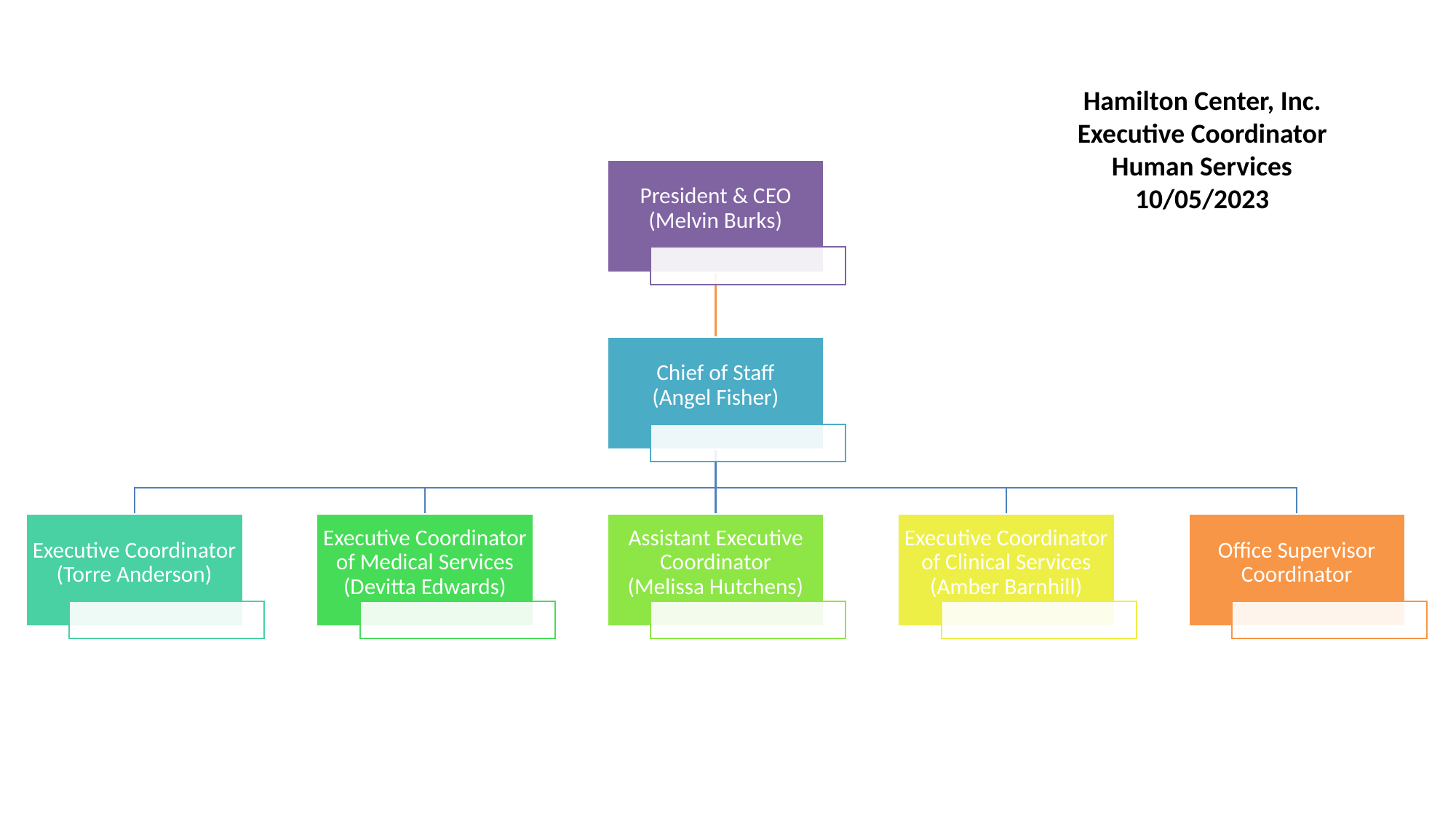

President & CEO
(Melvin Burks)

Chief of Staff
(Angel Fisher)

Executive Coordinator
(Torre Anderson)

Executive Coordinator of Medical Services
(Devitta Edwards)

Assistant Executive Coordinator
(Melissa Hutchens)

Executive Coordinator of Clinical Services
(Amber Barnhill)

Office Supervisor Coordinator

Hamilton Center, Inc.
Executive Coordinator
Human Services
10/05/2023